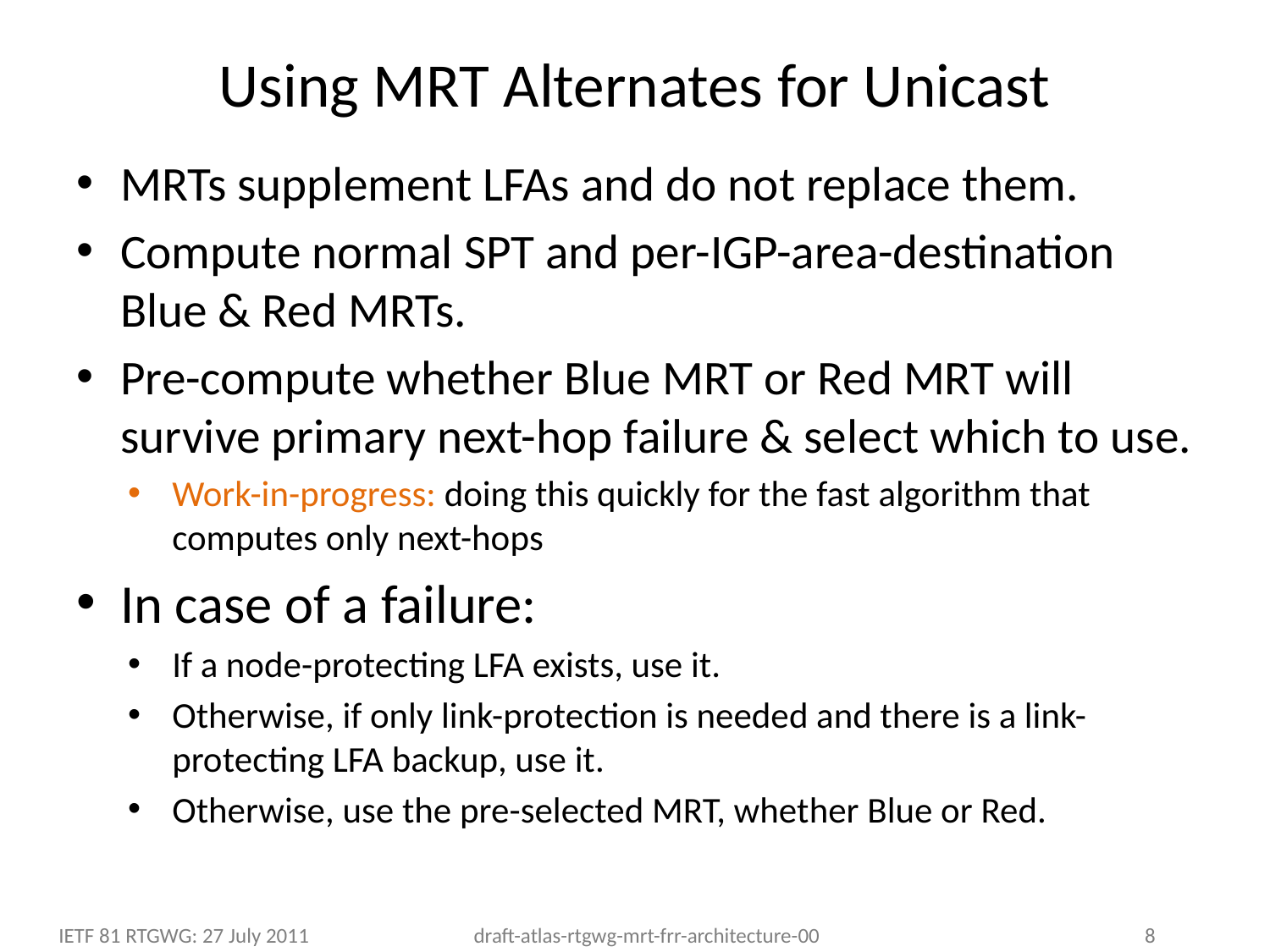

# Using MRT Alternates for Unicast
MRTs supplement LFAs and do not replace them.
Compute normal SPT and per-IGP-area-destination Blue & Red MRTs.
Pre-compute whether Blue MRT or Red MRT will survive primary next-hop failure & select which to use.
Work-in-progress: doing this quickly for the fast algorithm that computes only next-hops
In case of a failure:
If a node-protecting LFA exists, use it.
Otherwise, if only link-protection is needed and there is a link-protecting LFA backup, use it.
Otherwise, use the pre-selected MRT, whether Blue or Red.